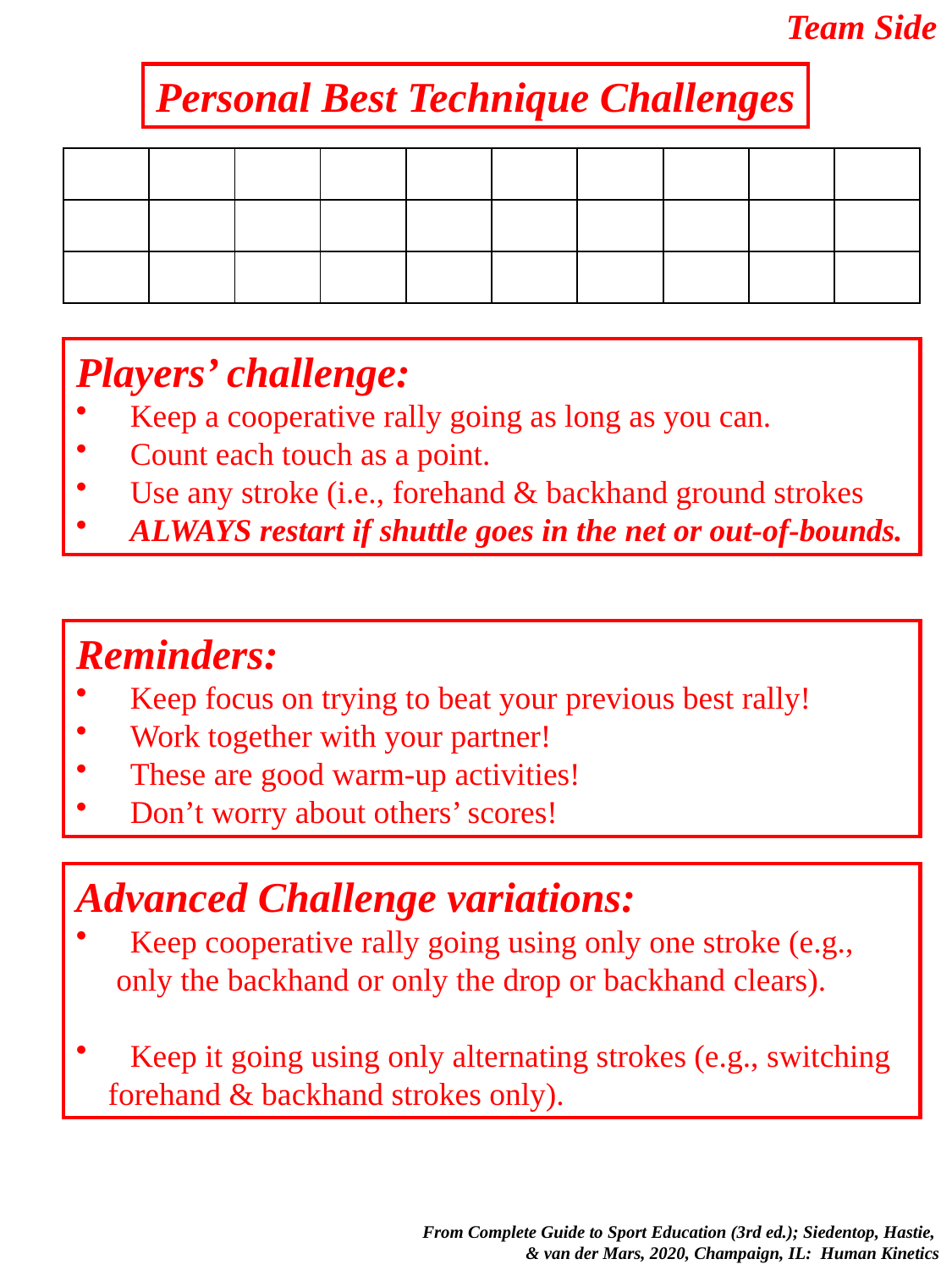

Team Side
Personal Best Technique Challenges
|  |  |  |  |  |  |  |  |  |  |
| --- | --- | --- | --- | --- | --- | --- | --- | --- | --- |
|  |  |  |  |  |  |  |  |  |  |
|  |  |  |  |  |  |  |  |  |  |
Players’ challenge:
   Keep a cooperative rally going as long as you can.
   Count each touch as a point.
   Use any stroke (i.e., forehand & backhand ground strokes
   ALWAYS restart if shuttle goes in the net or out-of-bounds.
Reminders:
   Keep focus on trying to beat your previous best rally!
   Work together with your partner!
   These are good warm-up activities!
   Don’t worry about others’ scores!
Advanced Challenge variations:
   Keep cooperative rally going using only one stroke (e.g.,
     only the backhand or only the drop or backhand clears).

   Keep it going using only alternating strokes (e.g., switching
    forehand & backhand strokes only).
 From Complete Guide to Sport Education (3rd ed.); Siedentop, Hastie,
& van der Mars, 2020, Champaign, IL:  Human Kinetics